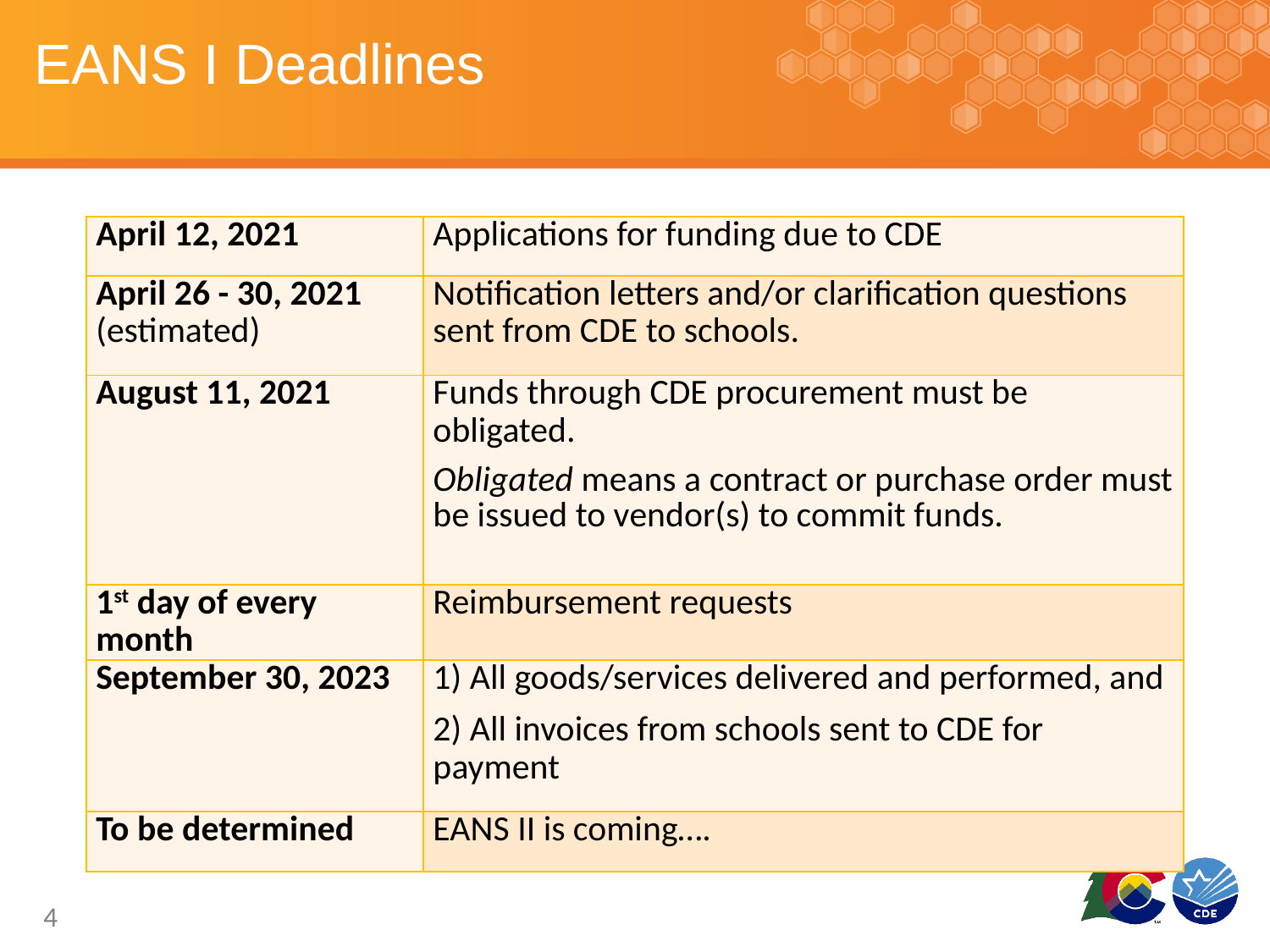

# EANS I Deadlines

| April 12, 2021 | Applications for funding due to CDE |
| --- | --- |
| April 26 - 30, 2021 (estimated) | Notification letters and/or clarification questions sent from CDE to schools. |
| August 11, 2021 | Funds through CDE procurement must be obligated. Obligated means a contract or purchase order must be issued to vendor(s) to commit funds. |
| 1st day of every month | Reimbursement requests |
| September 30, 2023 | 1) All goods/services delivered and performed, and 2) All invoices from schools sent to CDE for payment |
| To be determined | EANS II is coming…. |
4